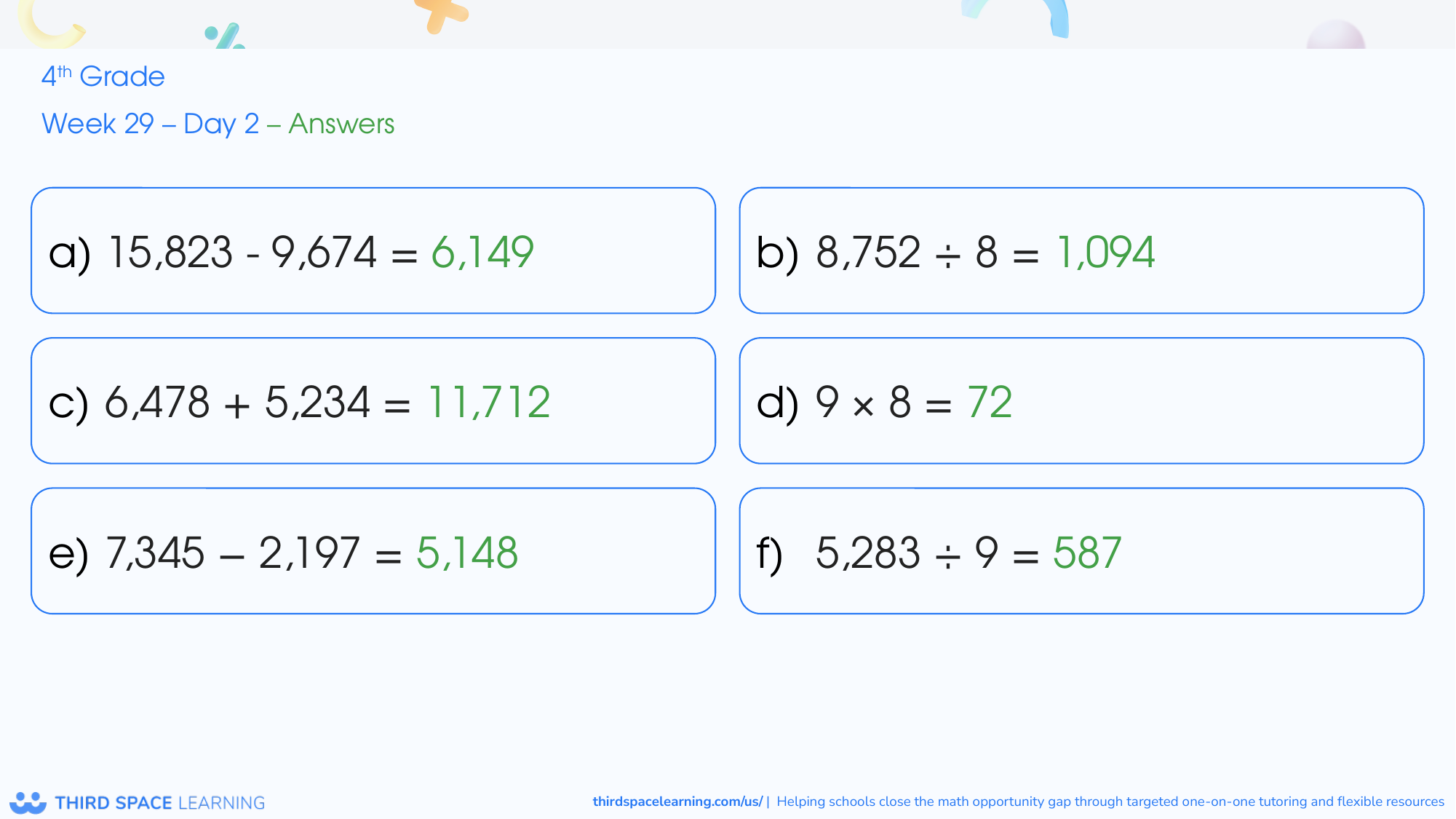

4th Grade
Week 29 – Day 2 – Answers
15,823 - 9,674 = 6,149
8,752 ÷ 8 = 1,094
6,478 + 5,234 = 11,712
9 × 8 = 72
7,345 − 2,197 = 5,148
5,283 ÷ 9 = 587